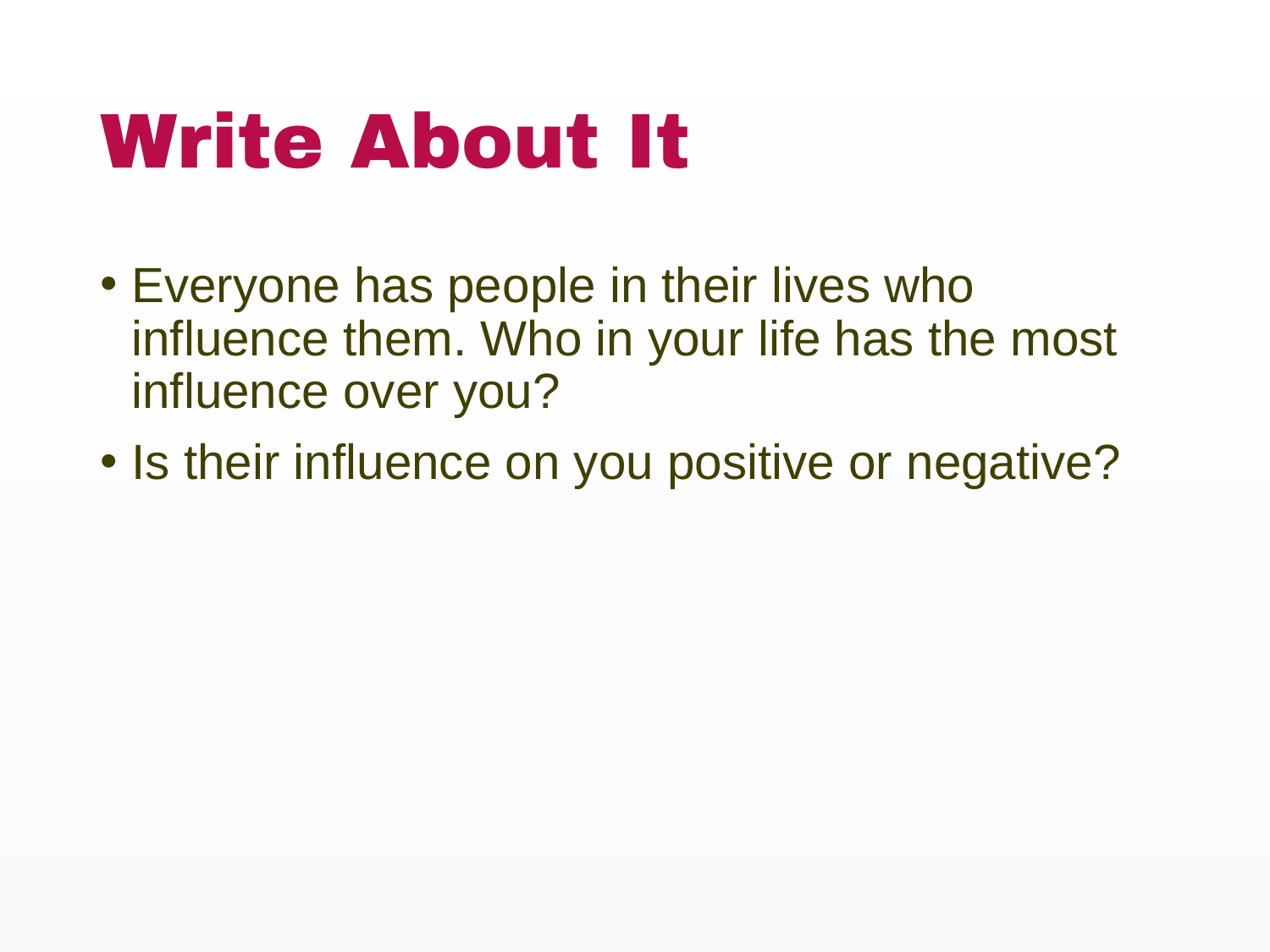

# Write About It
Everyone has people in their lives who influence them. Who in your life has the most influence over you?
Is their influence on you positive or negative?